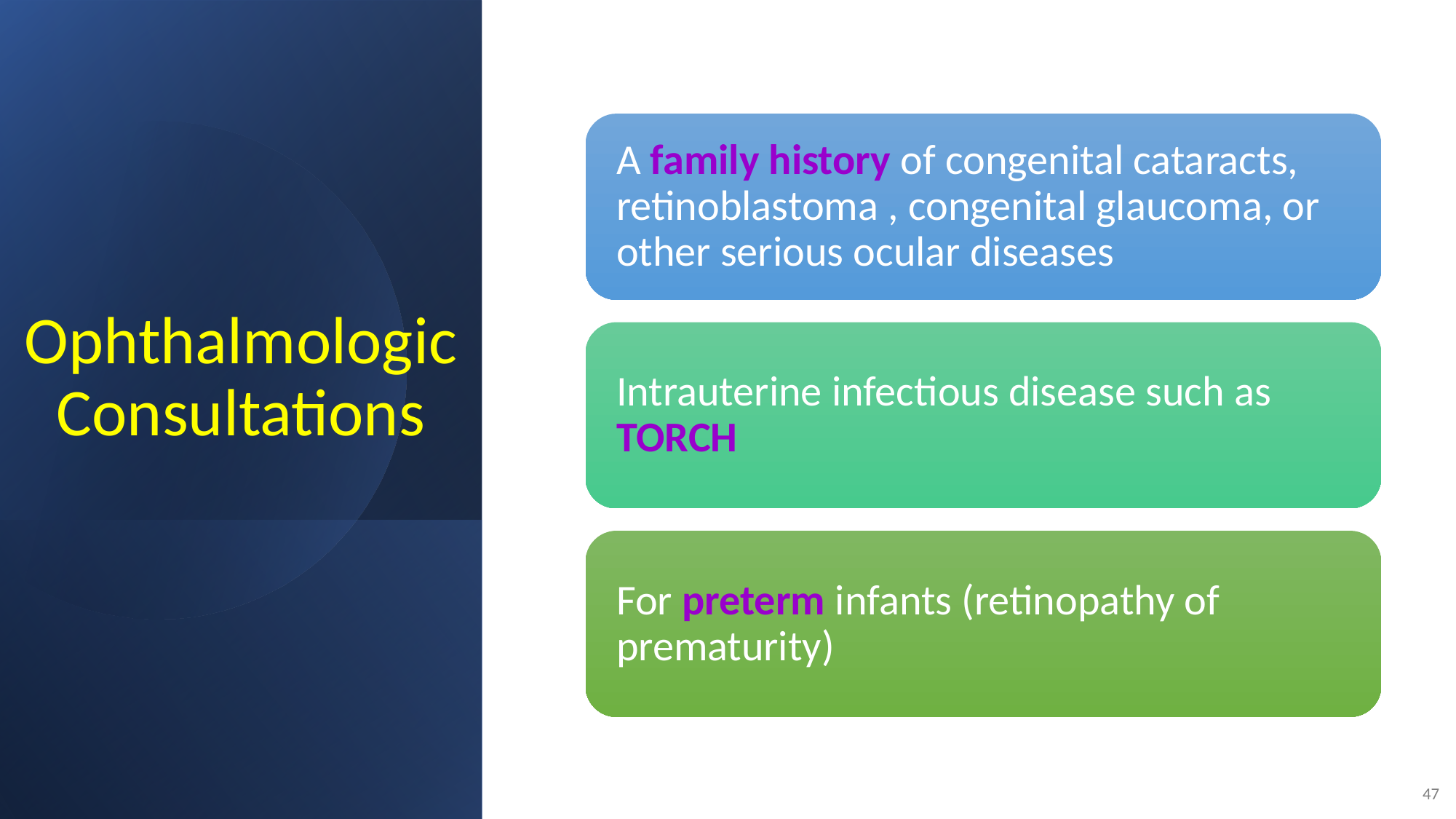

A family history of congenital cataracts, retinoblastoma , congenital glaucoma, or other serious ocular diseases
Intrauterine infectious disease such as TORCH
For preterm infants (retinopathy of prematurity)

# Ophthalmologic Consultations

Physical Examination of the Newborn Infant. Dr G Kiani
47